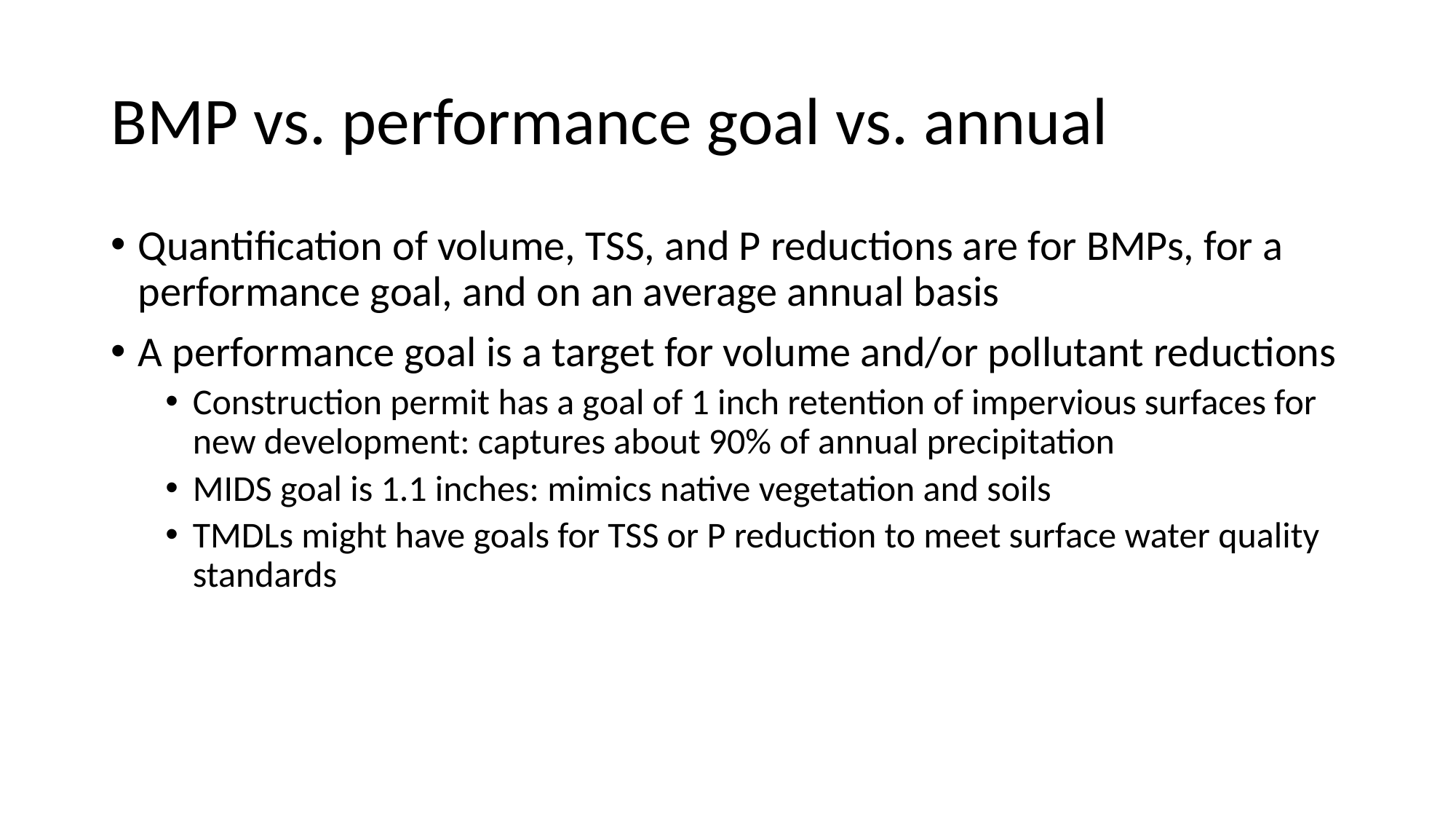

# BMP vs. performance goal vs. annual
Quantification of volume, TSS, and P reductions are for BMPs, for a performance goal, and on an average annual basis
A performance goal is a target for volume and/or pollutant reductions
Construction permit has a goal of 1 inch retention of impervious surfaces for new development: captures about 90% of annual precipitation
MIDS goal is 1.1 inches: mimics native vegetation and soils
TMDLs might have goals for TSS or P reduction to meet surface water quality standards